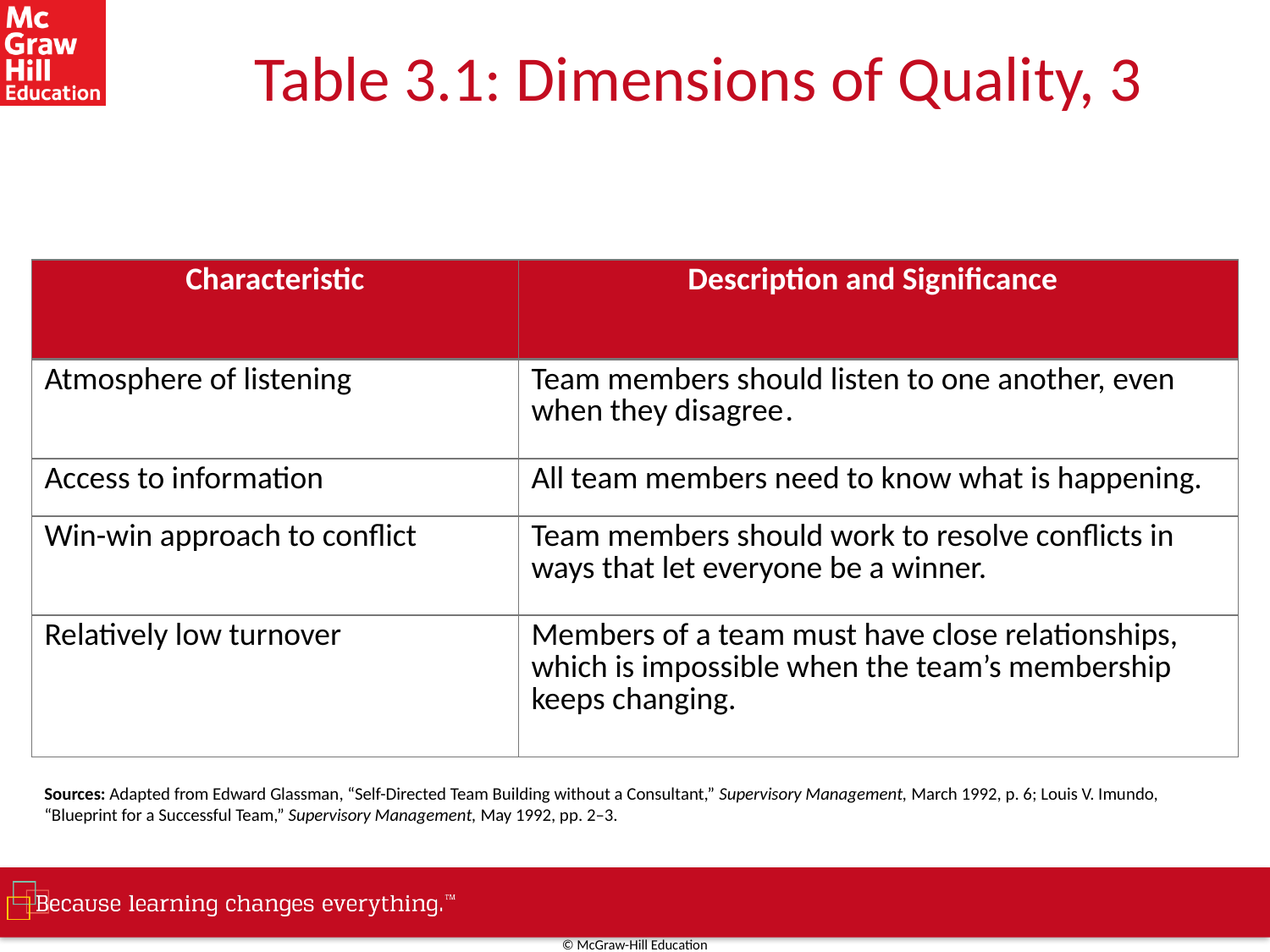

# Table 3.1: Dimensions of Quality, 3
| Characteristic | Description and Significance |
| --- | --- |
| Atmosphere of listening | Team members should listen to one another, even when they disagree . |
| Access to information | All team members need to know what is happening. |
| Win-win approach to conflict | Team members should work to resolve conflicts in ways that let everyone be a winner. |
| Relatively low turnover | Members of a team must have close relationships, which is impossible when the team’s membership keeps changing. |
Sources: Adapted from Edward Glassman, “Self-Directed Team Building without a Consultant,” Supervisory Management, March 1992, p. 6; Louis V. Imundo, “Blueprint for a Successful Team,” Supervisory Management, May 1992, pp. 2–3.